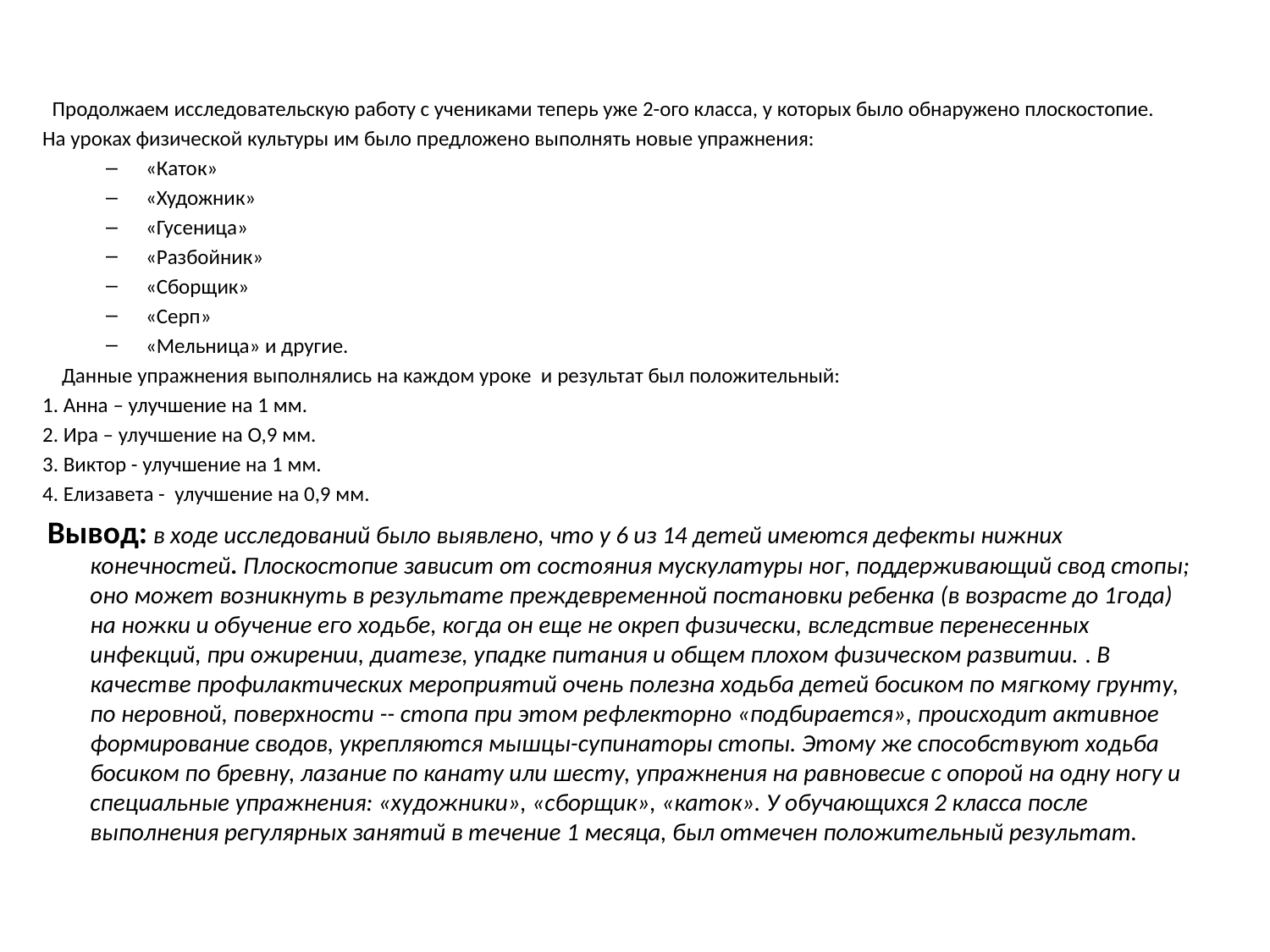

Продолжаем исследовательскую работу с учениками теперь уже 2-ого класса, у которых было обнаружено плоскостопие.
На уроках физической культуры им было предложено выполнять новые упражнения:
«Каток»
«Художник»
«Гусеница»
«Разбойник»
«Сборщик»
«Серп»
«Мельница» и другие.
    Данные упражнения выполнялись на каждом уроке  и результат был положительный:
1. Анна – улучшение на 1 мм.
2. Ира – улучшение на О,9 мм.
3. Виктор - улучшение на 1 мм.
4. Елизавета -  улучшение на 0,9 мм.
 Вывод: в ходе исследований было выявлено, что у 6 из 14 детей имеются дефекты нижних конечностей. Плоскостопие зависит от состояния мускулатуры ног, поддерживающий свод стопы; оно может возникнуть в результате преждевременной постановки ребенка (в возрасте до 1года) на ножки и обучение его ходьбе, когда он еще не окреп физически, вследствие перенесенных инфекций, при ожирении, диатезе, упадке питания и общем плохом физическом развитии. . В качестве профилактических мероприятий очень полезна ходьба детей босиком по мягкому грунту, по неровной, поверхности -- стопа при этом рефлекторно «подбирается», происходит активное формирование сводов, укрепляются мышцы-супинаторы стопы. Этому же способствуют ходьба босиком по бревну, лазание по канату или шесту, упражнения на равновесие с опорой на одну ногу и специальные упражнения: «художники», «сборщик», «каток». У обучающихся 2 класса после выполнения регулярных занятий в течение 1 месяца, был отмечен положительный результат.

#